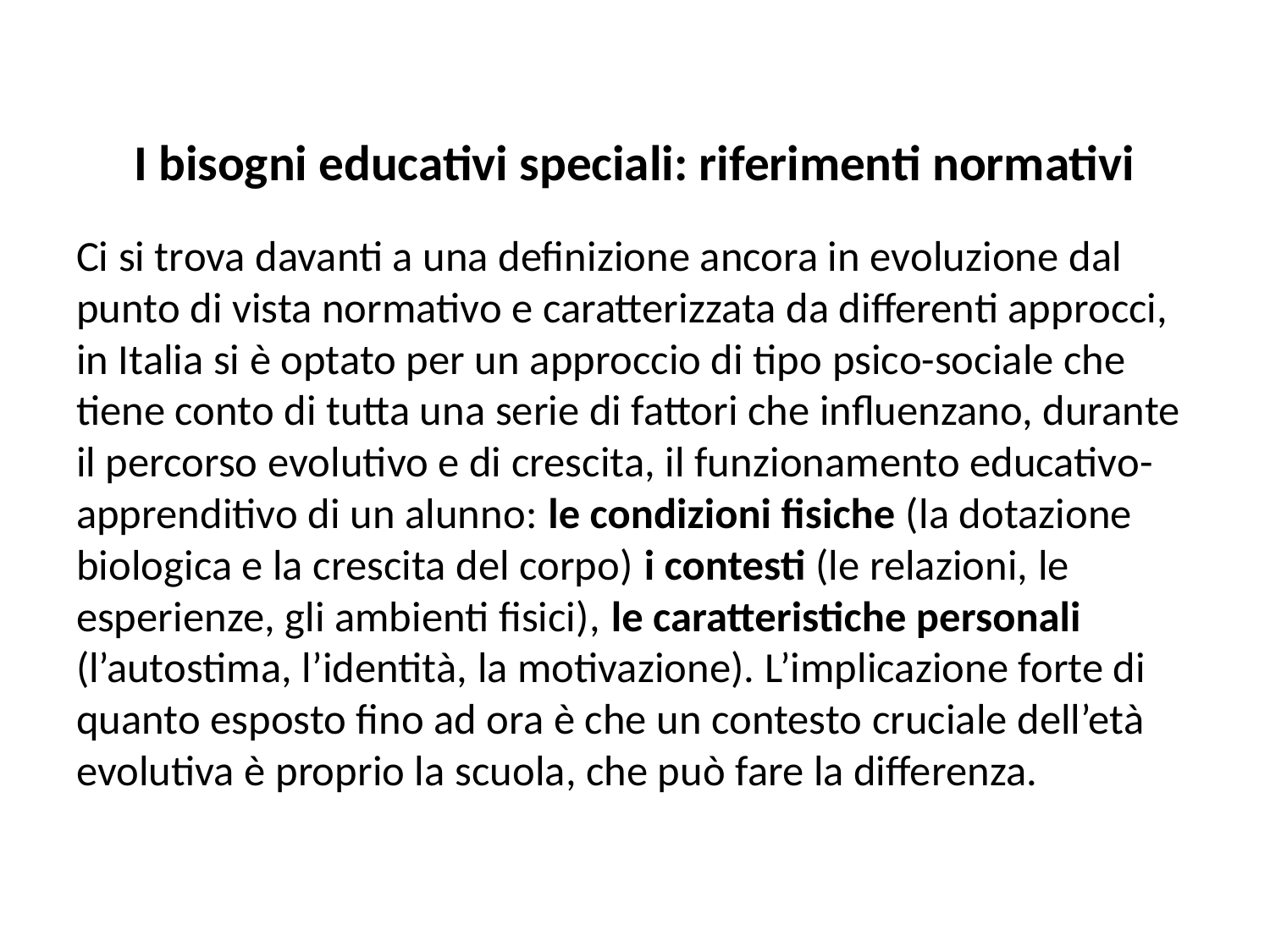

# I bisogni educativi speciali: riferimenti normativi
Ci si trova davanti a una definizione ancora in evoluzione dal punto di vista normativo e caratterizzata da differenti approcci, in Italia si è optato per un approccio di tipo psico-sociale che tiene conto di tutta una serie di fattori che influenzano, durante il percorso evolutivo e di crescita, il funzionamento educativo-apprenditivo di un alunno: le condizioni fisiche (la dotazione biologica e la crescita del corpo) i contesti (le relazioni, le esperienze, gli ambienti fisici), le caratteristiche personali (l’autostima, l’identità, la motivazione). L’implicazione forte di quanto esposto fino ad ora è che un contesto cruciale dell’età evolutiva è proprio la scuola, che può fare la differenza.